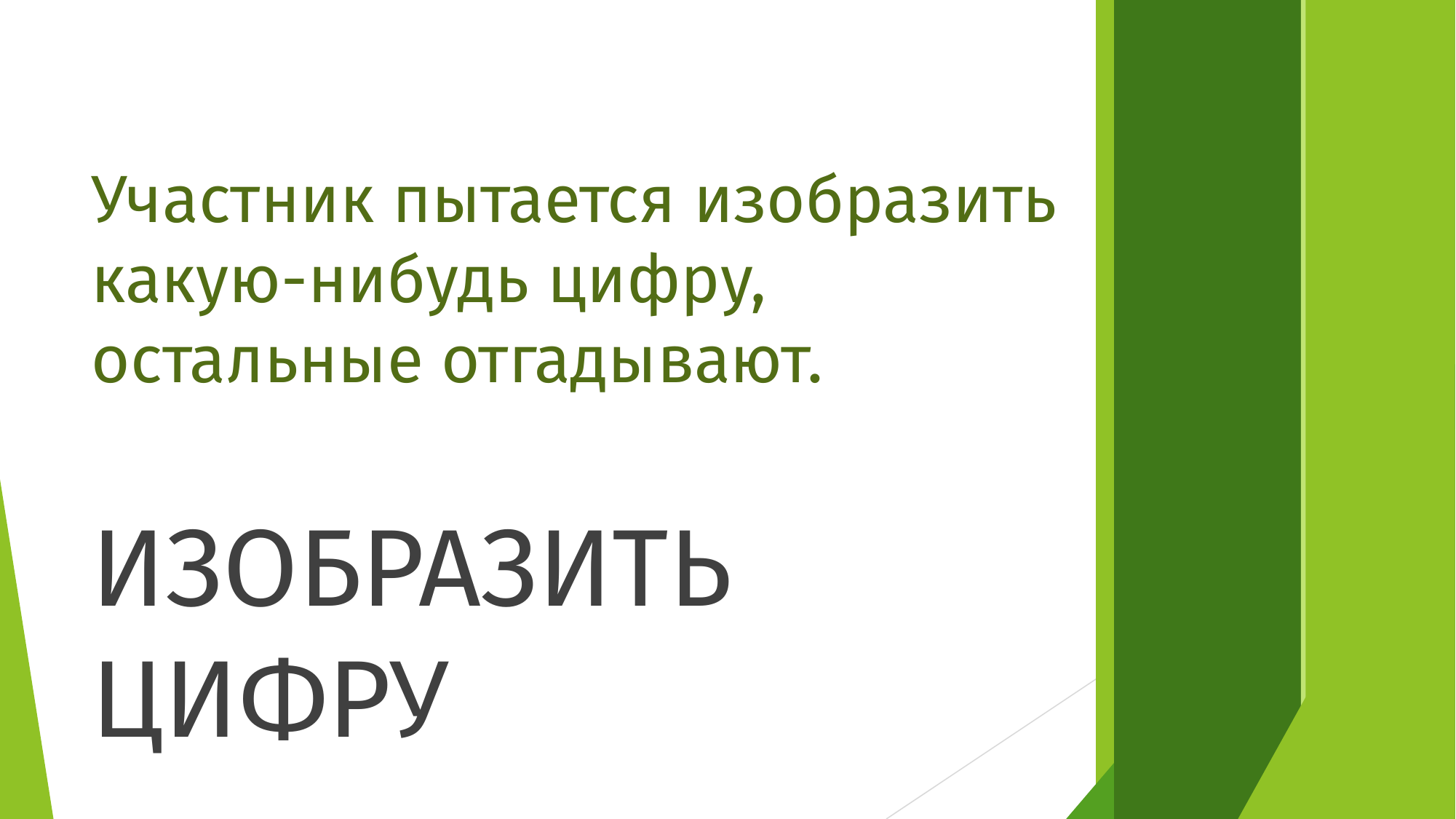

Участник пытается изобразить какую-нибудь цифру, остальные отгадывают.
ИЗОБРАЗИТЬ ЦИФРУ